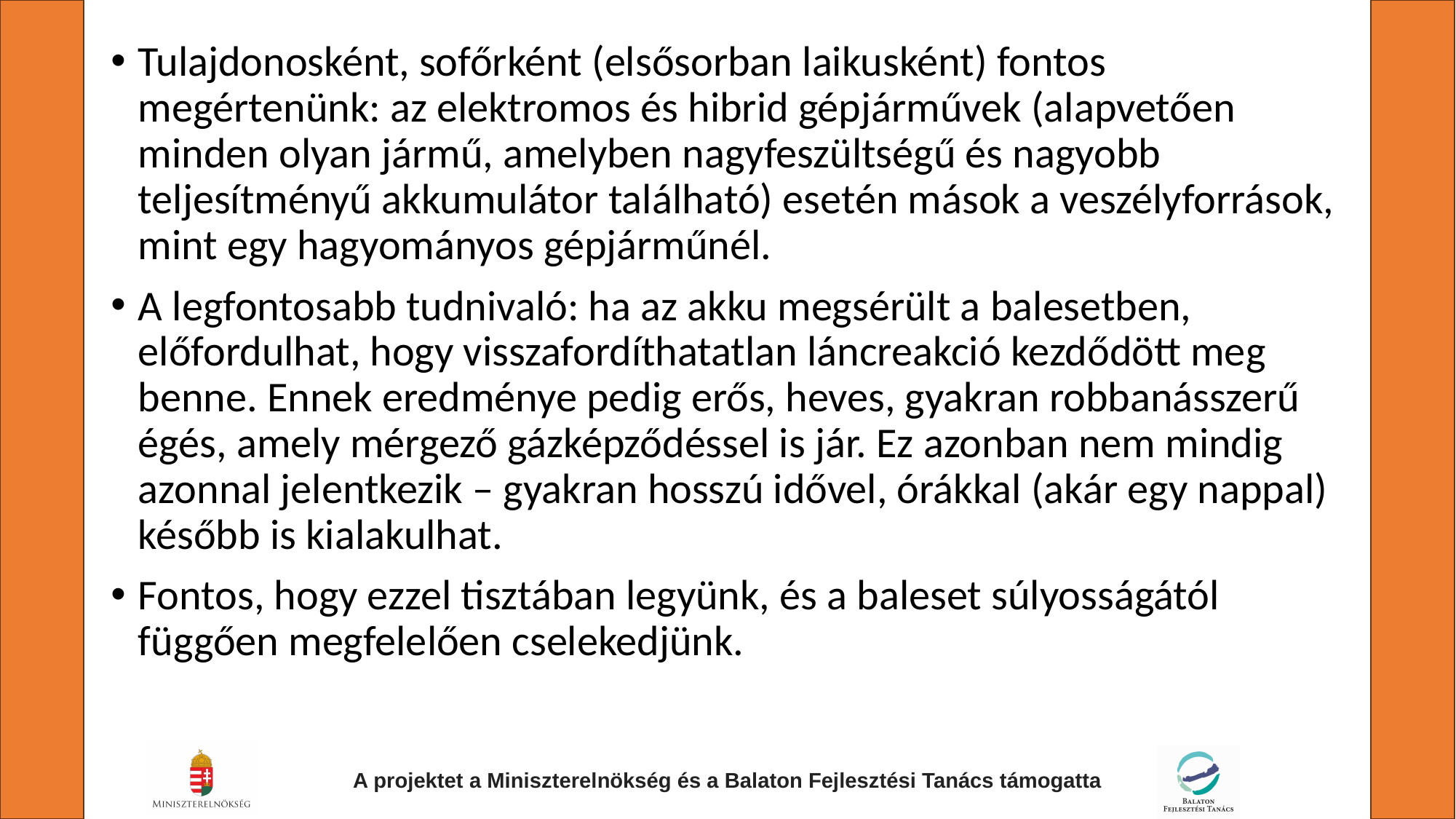

Tulajdonosként, sofőrként (elsősorban laikusként) fontos megértenünk: az elektromos és hibrid gépjárművek (alapvetően minden olyan jármű, amelyben nagyfeszültségű és nagyobb teljesítményű akkumulátor található) esetén mások a veszélyforrások, mint egy hagyományos gépjárműnél.
A legfontosabb tudnivaló: ha az akku megsérült a balesetben, előfordulhat, hogy visszafordíthatatlan láncreakció kezdődött meg benne. Ennek eredménye pedig erős, heves, gyakran robbanásszerű égés, amely mérgező gázképződéssel is jár. Ez azonban nem mindig azonnal jelentkezik – gyakran hosszú idővel, órákkal (akár egy nappal) később is kialakulhat.
Fontos, hogy ezzel tisztában legyünk, és a baleset súlyosságától függően megfelelően cselekedjünk.